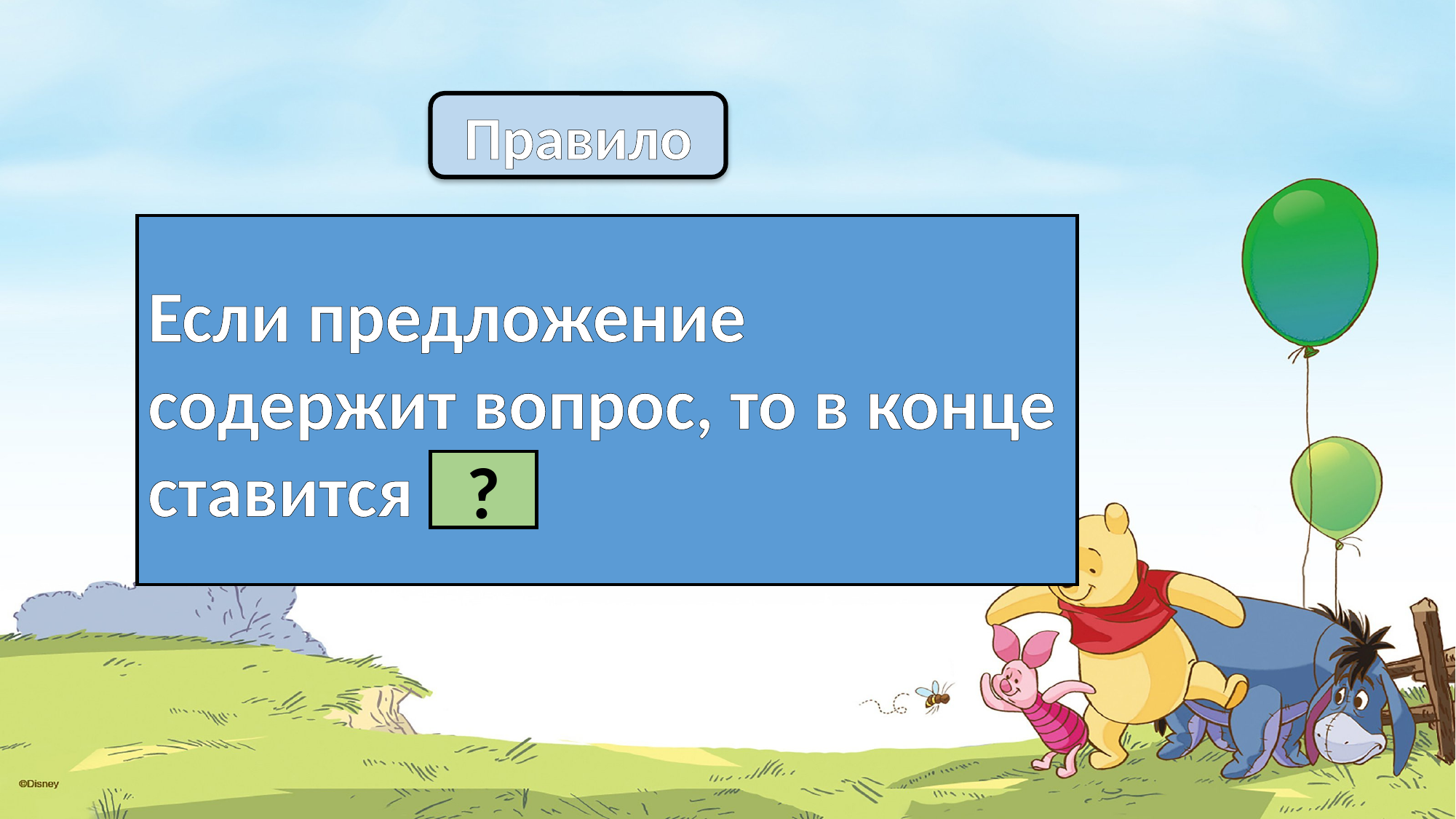

Правило
Если предложение содержит вопрос, то в конце ставится ….
?